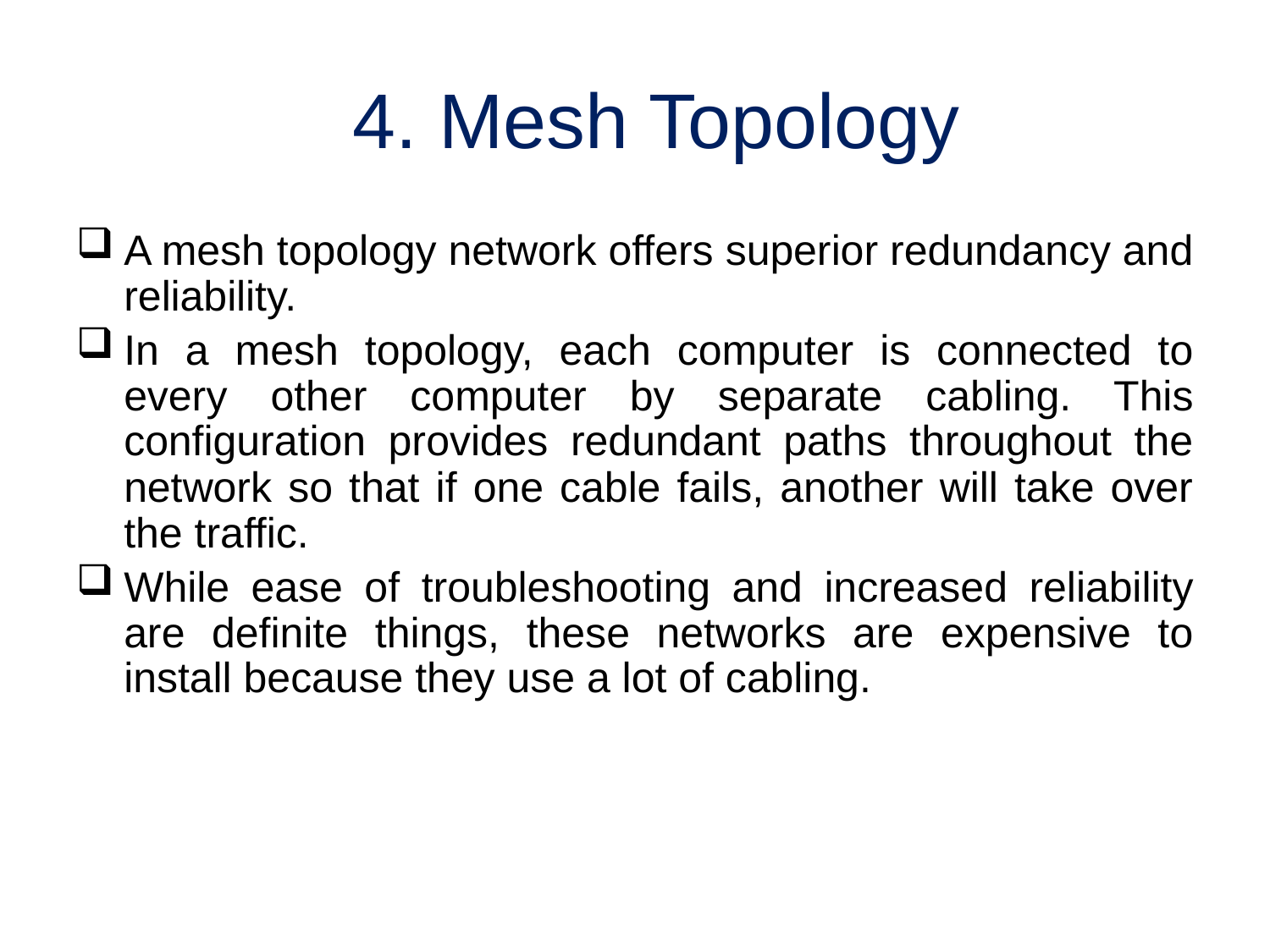

# 4. Mesh Topology
A mesh topology network offers superior redundancy and reliability.
In a mesh topology, each computer is connected to every other computer by separate cabling. This configuration provides redundant paths throughout the network so that if one cable fails, another will take over the traffic.
While ease of troubleshooting and increased reliability are definite things, these networks are expensive to install because they use a lot of cabling.